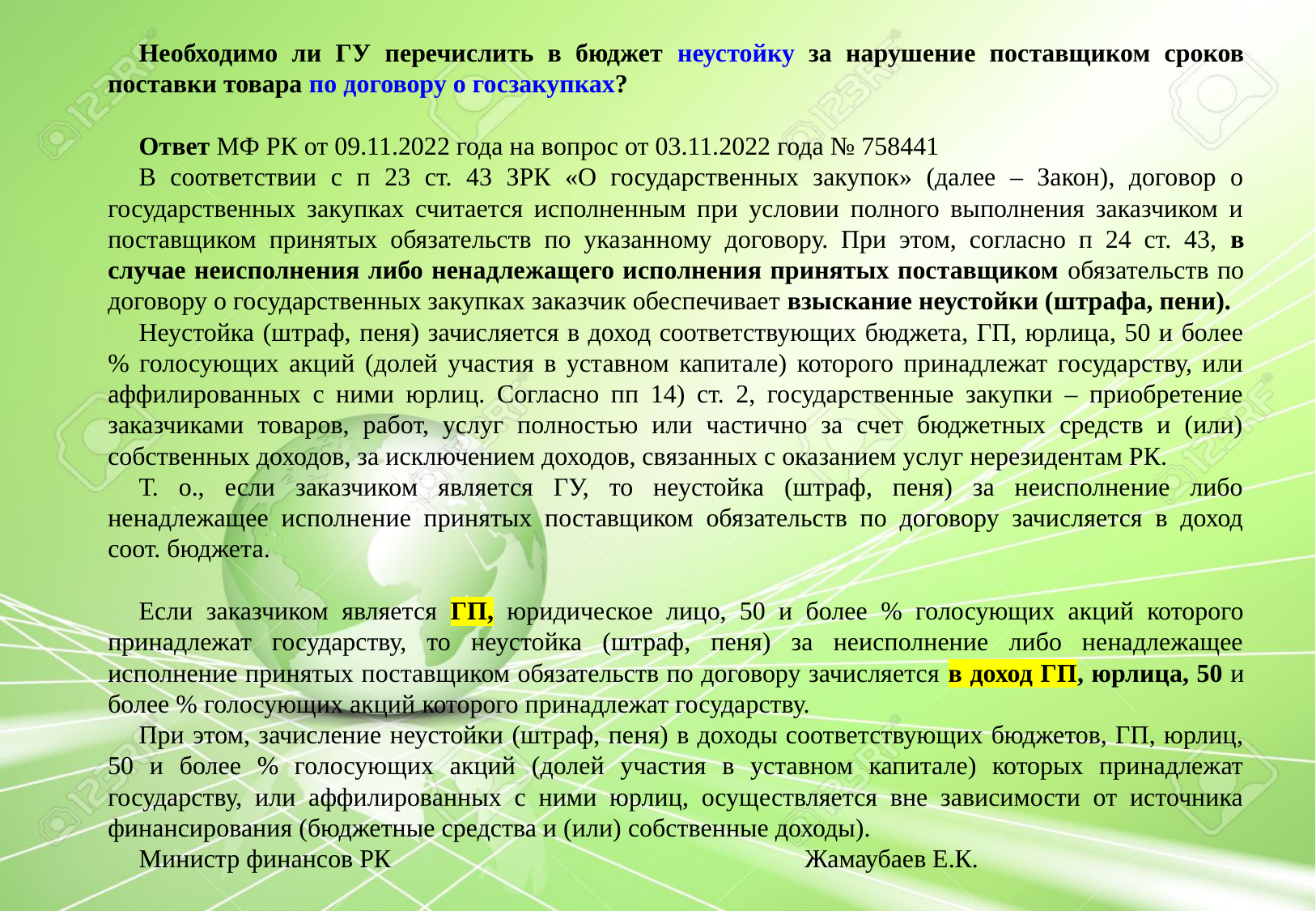

Необходимо ли ГУ перечислить в бюджет неустойку за нарушение поставщиком сроков поставки товара по договору о госзакупках?

Ответ МФ РК от 09.11.2022 года на вопрос от 03.11.2022 года № 758441
В соответствии с п 23 ст. 43 ЗРК «О государственных закупок» (далее – Закон), договор о государственных закупках считается исполненным при условии полного выполнения заказчиком и поставщиком принятых обязательств по указанному договору. При этом, согласно п 24 ст. 43, в случае неисполнения либо ненадлежащего исполнения принятых поставщиком обязательств по договору о государственных закупках заказчик обеспечивает взыскание неустойки (штрафа, пени).
Неустойка (штраф, пеня) зачисляется в доход соответствующих бюджета, ГП, юрлица, 50 и более % голосующих акций (долей участия в уставном капитале) которого принадлежат государству, или аффилированных с ними юрлиц. Согласно пп 14) ст. 2, государственные закупки – приобретение заказчиками товаров, работ, услуг полностью или частично за счет бюджетных средств и (или) собственных доходов, за исключением доходов, связанных с оказанием услуг нерезидентам РК.
Т. о., если заказчиком является ГУ, то неустойка (штраф, пеня) за неисполнение либо ненадлежащее исполнение принятых поставщиком обязательств по договору зачисляется в доход соот. бюджета.

Если заказчиком является ГП, юридическое лицо, 50 и более % голосующих акций которого принадлежат государству, то неустойка (штраф, пеня) за неисполнение либо ненадлежащее исполнение принятых поставщиком обязательств по договору зачисляется в доход ГП, юрлица, 50 и более % голосующих акций которого принадлежат государству.
При этом, зачисление неустойки (штраф, пеня) в доходы соответствующих бюджетов, ГП, юрлиц, 50 и более % голосующих акций (долей участия в уставном капитале) которых принадлежат государству, или аффилированных с ними юрлиц, осуществляется вне зависимости от источника финансирования (бюджетные средства и (или) собственные доходы).
Министр финансов РК                                                                Жамаубаев Е.К.